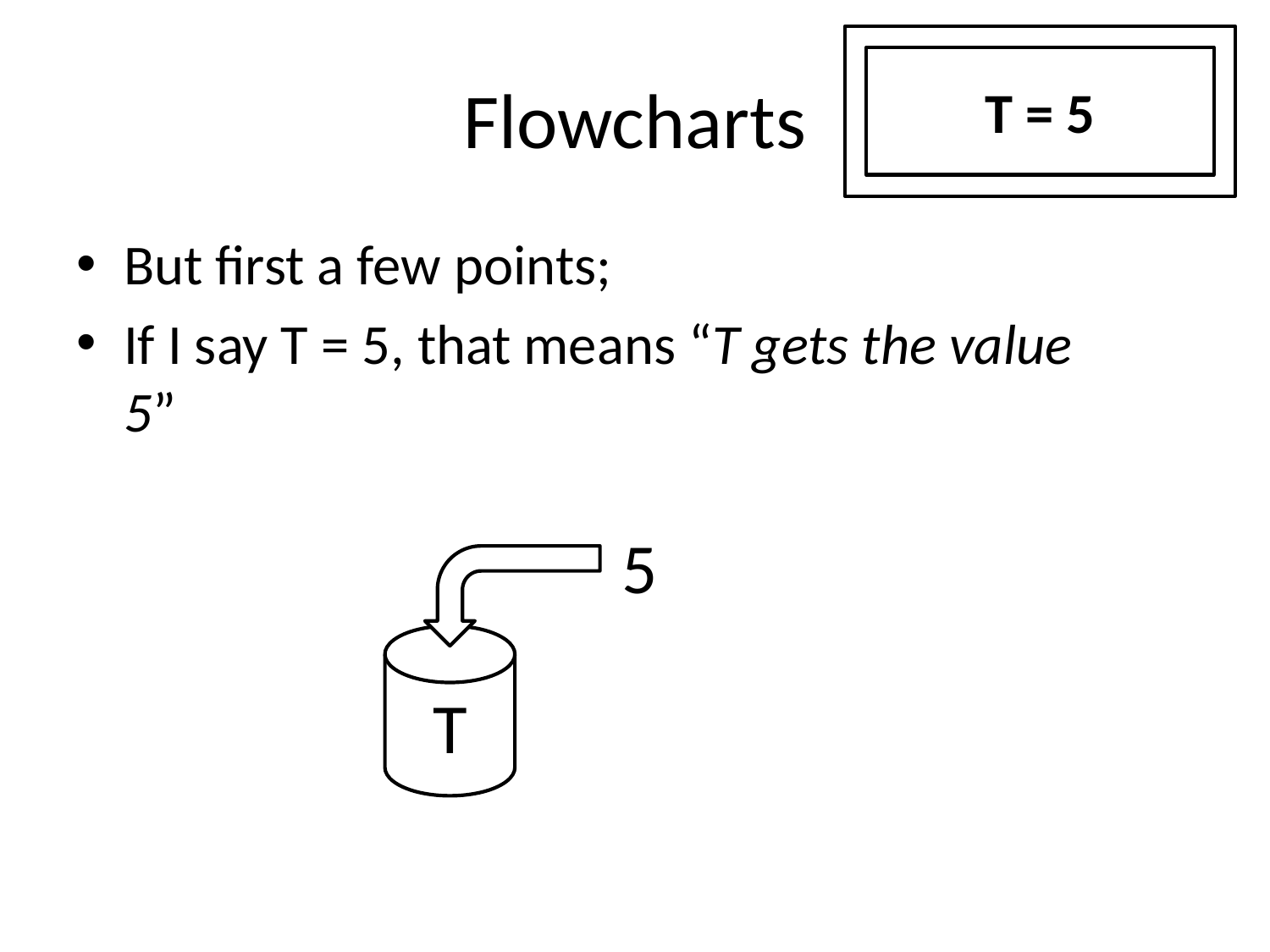

T = 5
# Flowcharts
But first a few points;
If I say T = 5, that means “T gets the value 5”

5

T